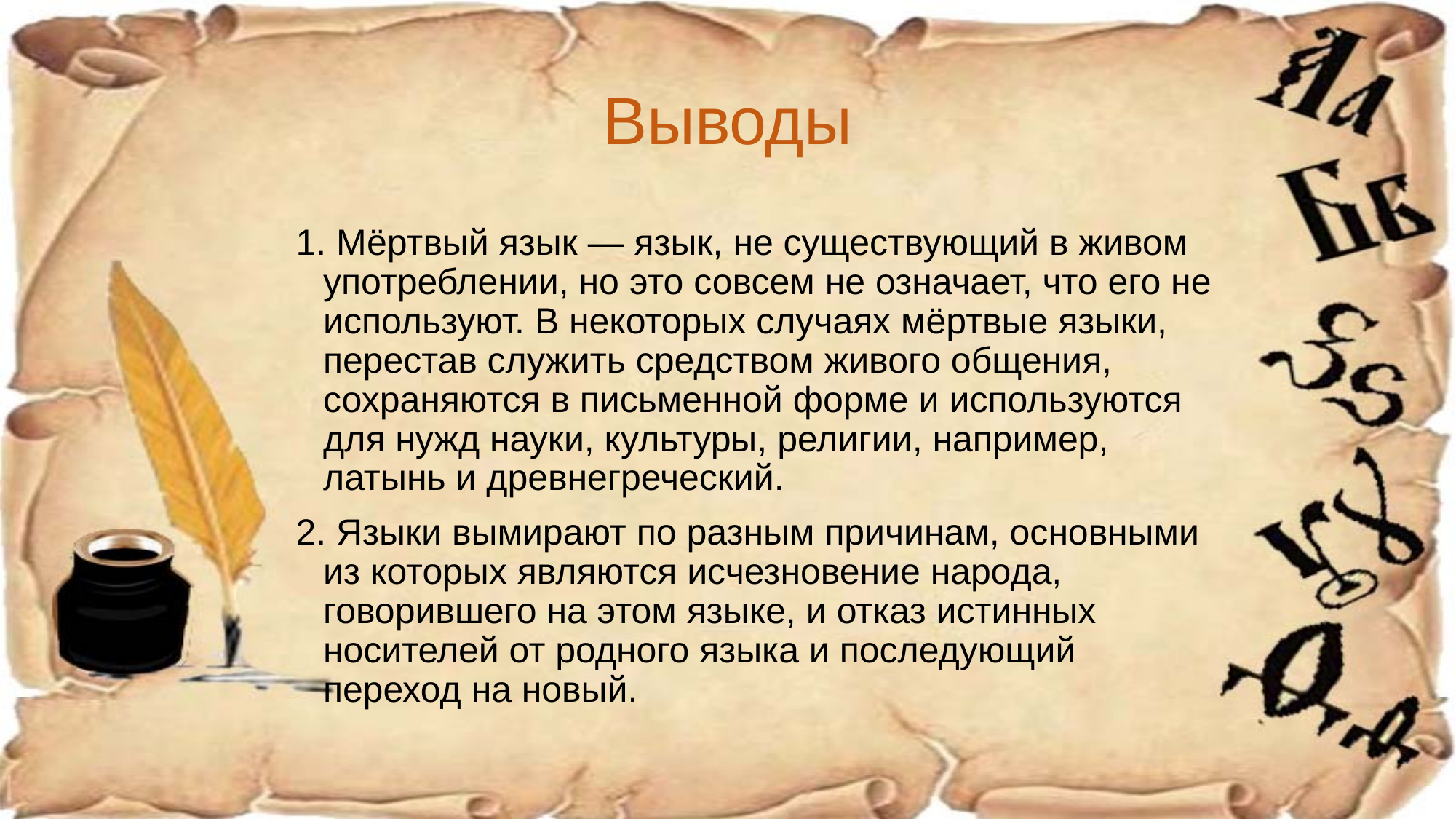

# Выводы
1. Мёртвый язык — язык, не существующий в живом употреблении, но это совсем не означает, что его не используют. В некоторых случаях мёртвые языки, перестав служить средством живого общения, сохраняются в письменной форме и используются для нужд науки, культуры, религии, например, латынь и древнегреческий.
2. Языки вымирают по разным причинам, основными из которых являются исчезновение народа, говорившего на этом языке, и отказ истинных носителей от родного языка и последующий переход на новый.